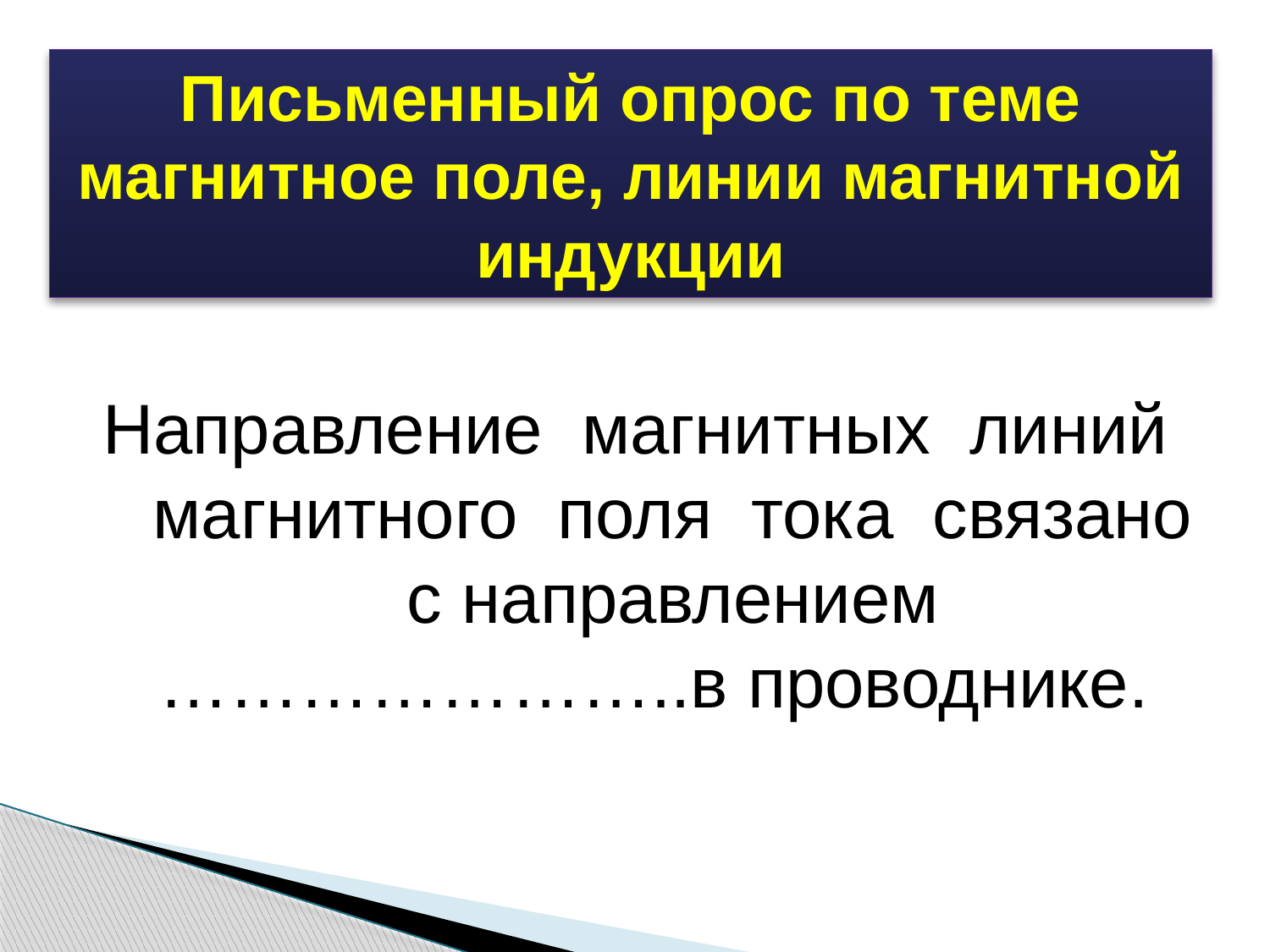

# Письменный опрос по теме магнитное поле, линии магнитной индукции
Направление  магнитных  линий   магнитного  поля  тока  связано  с направлением …………………..в проводнике.